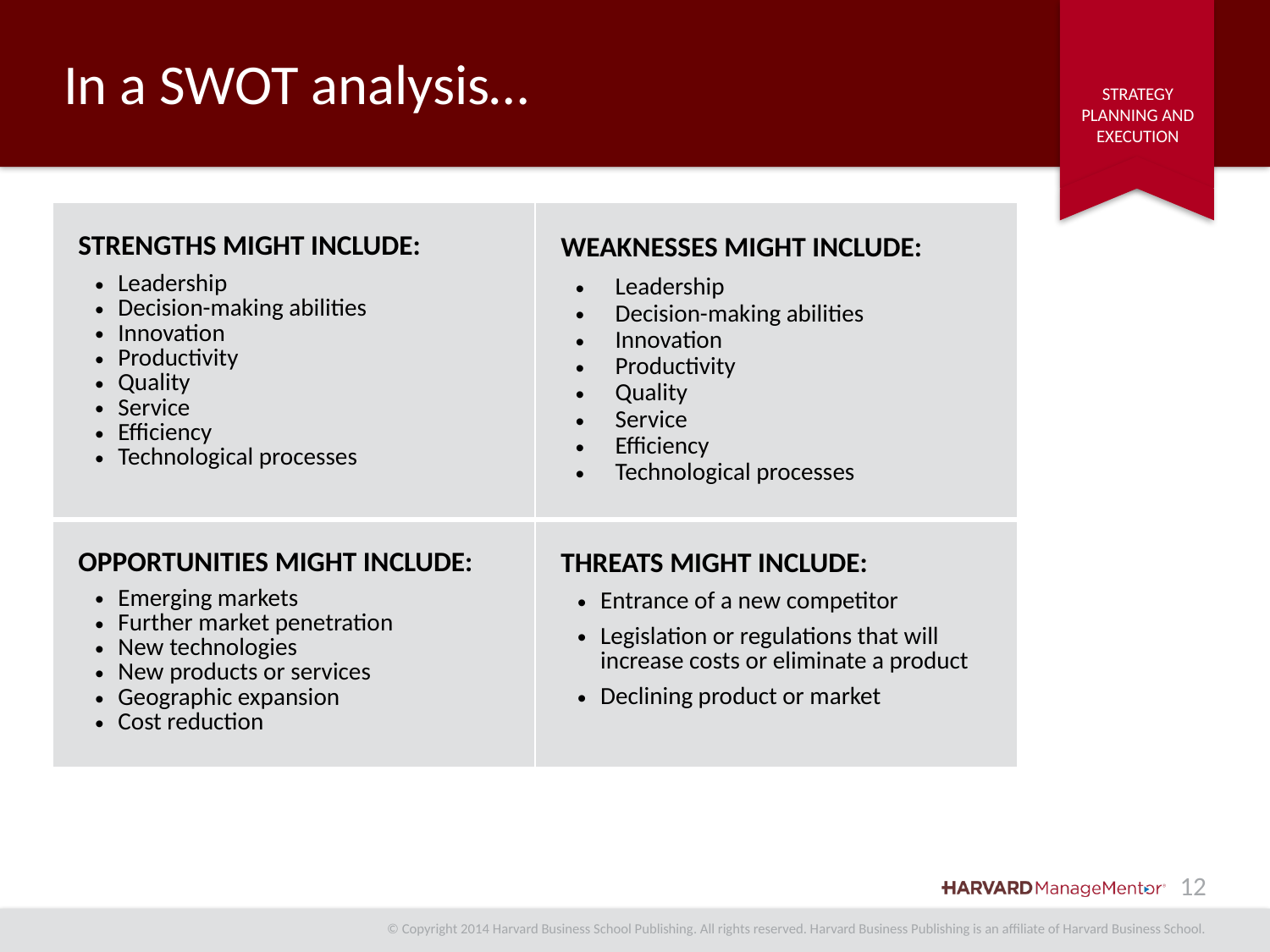

# In a SWOT analysis…
| STRENGTHS MIGHT INCLUDE: Leadership Decision-making abilities Innovation Productivity Quality Service Efficiency Technological processes | WEAKNESSES MIGHT INCLUDE: Leadership Decision-making abilities Innovation Productivity Quality Service Efficiency Technological processes |
| --- | --- |
| OPPORTUNITIES MIGHT INCLUDE: Emerging markets Further market penetration New technologies New products or services Geographic expansion Cost reduction | THREATS MIGHT INCLUDE: Entrance of a new competitor Legislation or regulations that will increase costs or eliminate a product Declining product or market |